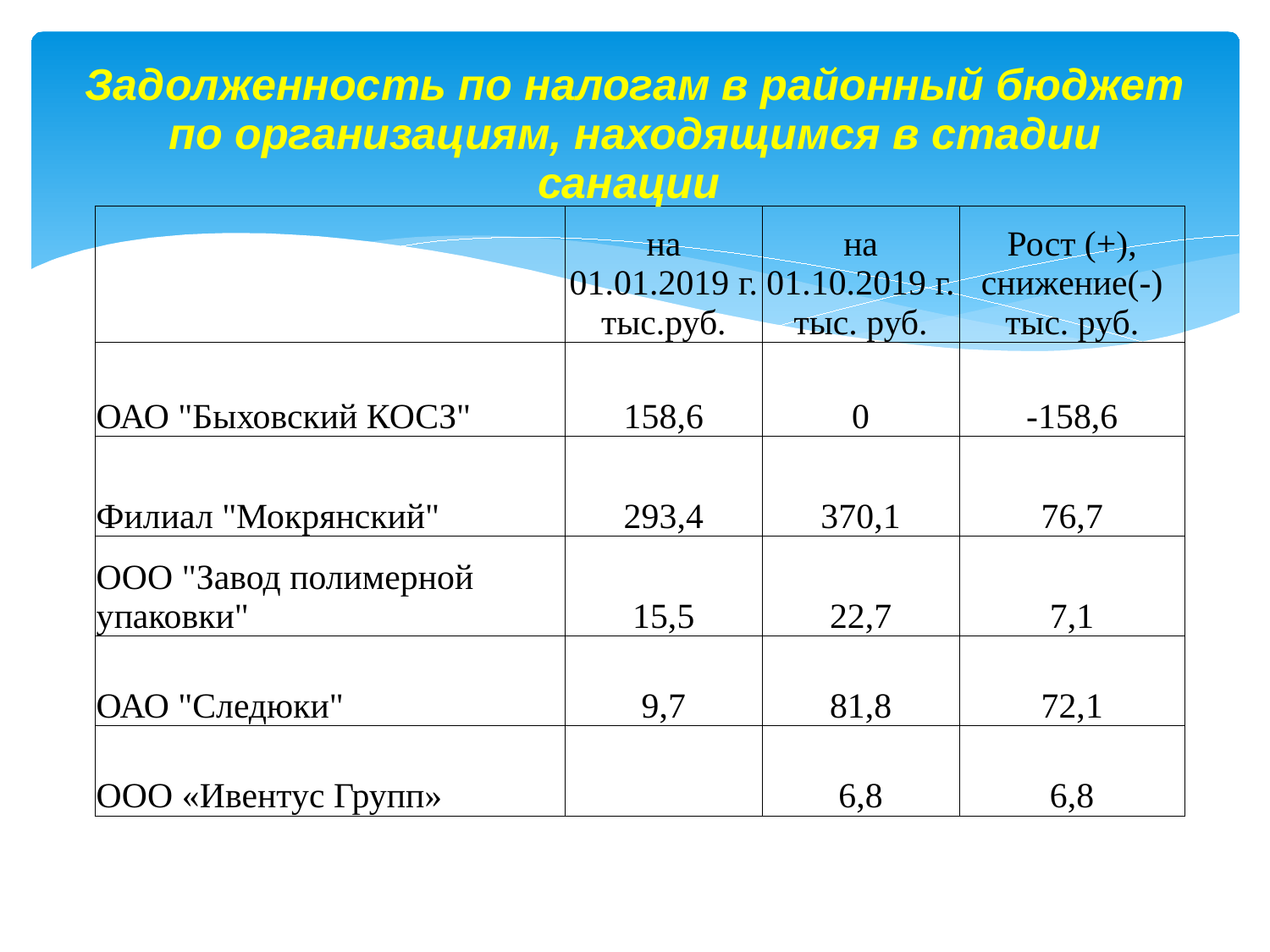

# Задолженность по налогам в районный бюджет по организациям, находящимся в стадии санации
|  | на 01.01.2019 г. тыс.руб. | на 01.10.2019 г. тыс. руб. | Рост (+), снижение(-) тыс. руб. |
| --- | --- | --- | --- |
| ОАО "Быховский КОСЗ" | 158,6 | 0 | -158,6 |
| Филиал "Мокрянский" | 293,4 | 370,1 | 76,7 |
| ООО "Завод полимерной упаковки" | 15,5 | 22,7 | 7,1 |
| ОАО "Следюки" | 9,7 | 81,8 | 72,1 |
| ООО «Ивентус Групп» |  | 6,8 | 6,8 |